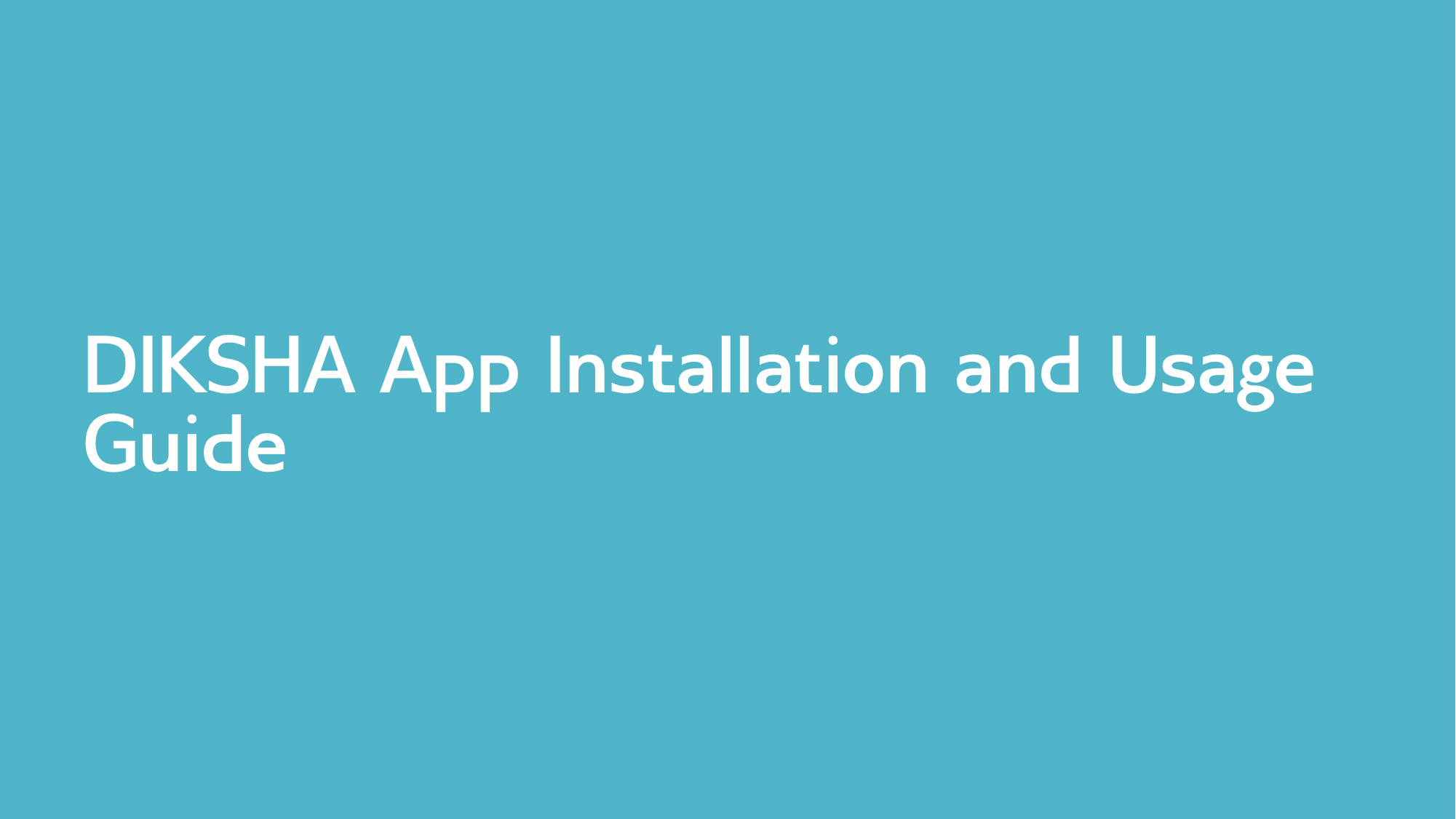

# DIKSHA App Installation and Usage Guide